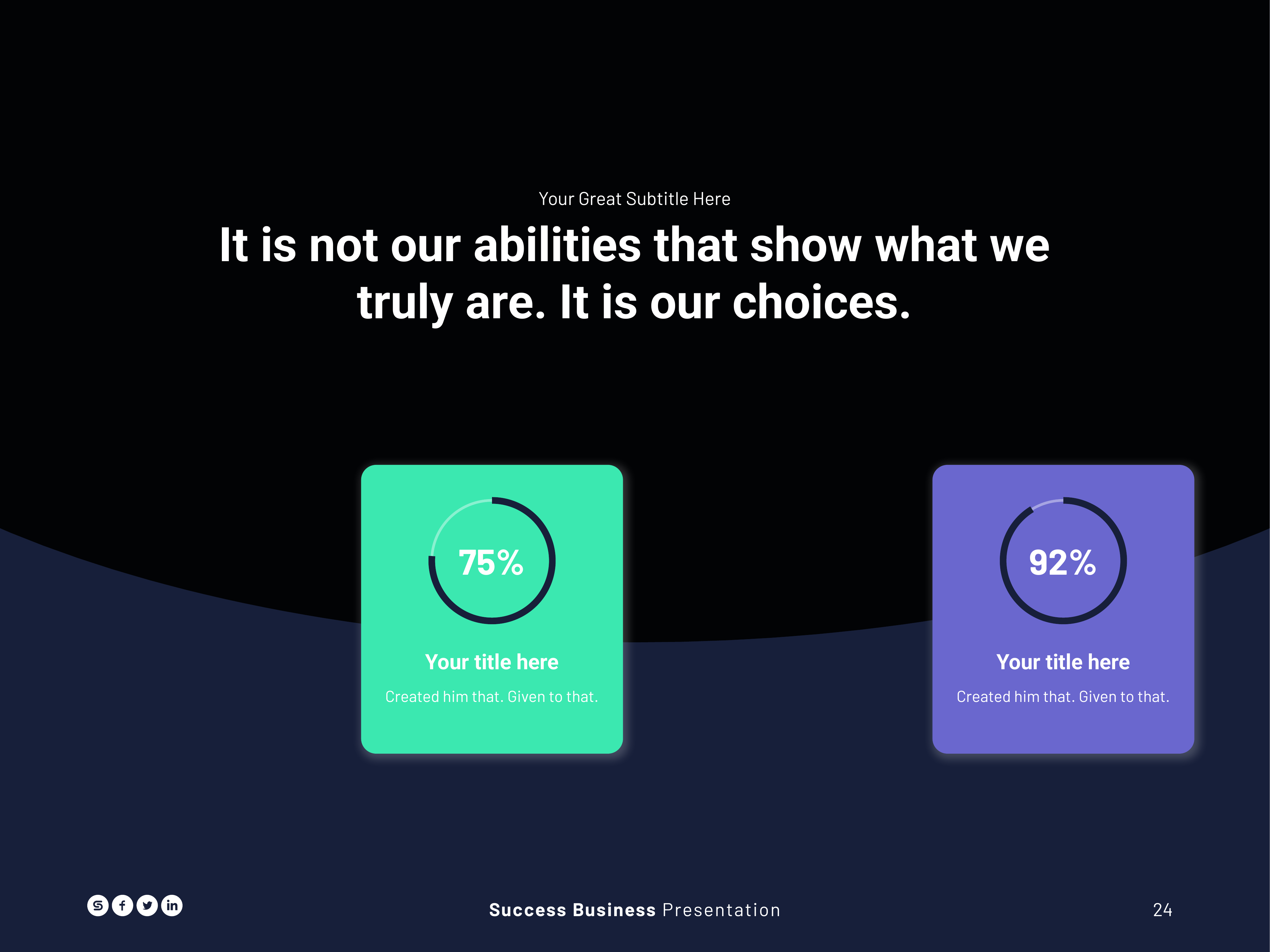

Your Great Subtitle Here
It is not our abilities that show what we truly are. It is our choices.

75%

92%

Your title here
Created him that. Given to that.
Your title here
Created him that. Given to that.